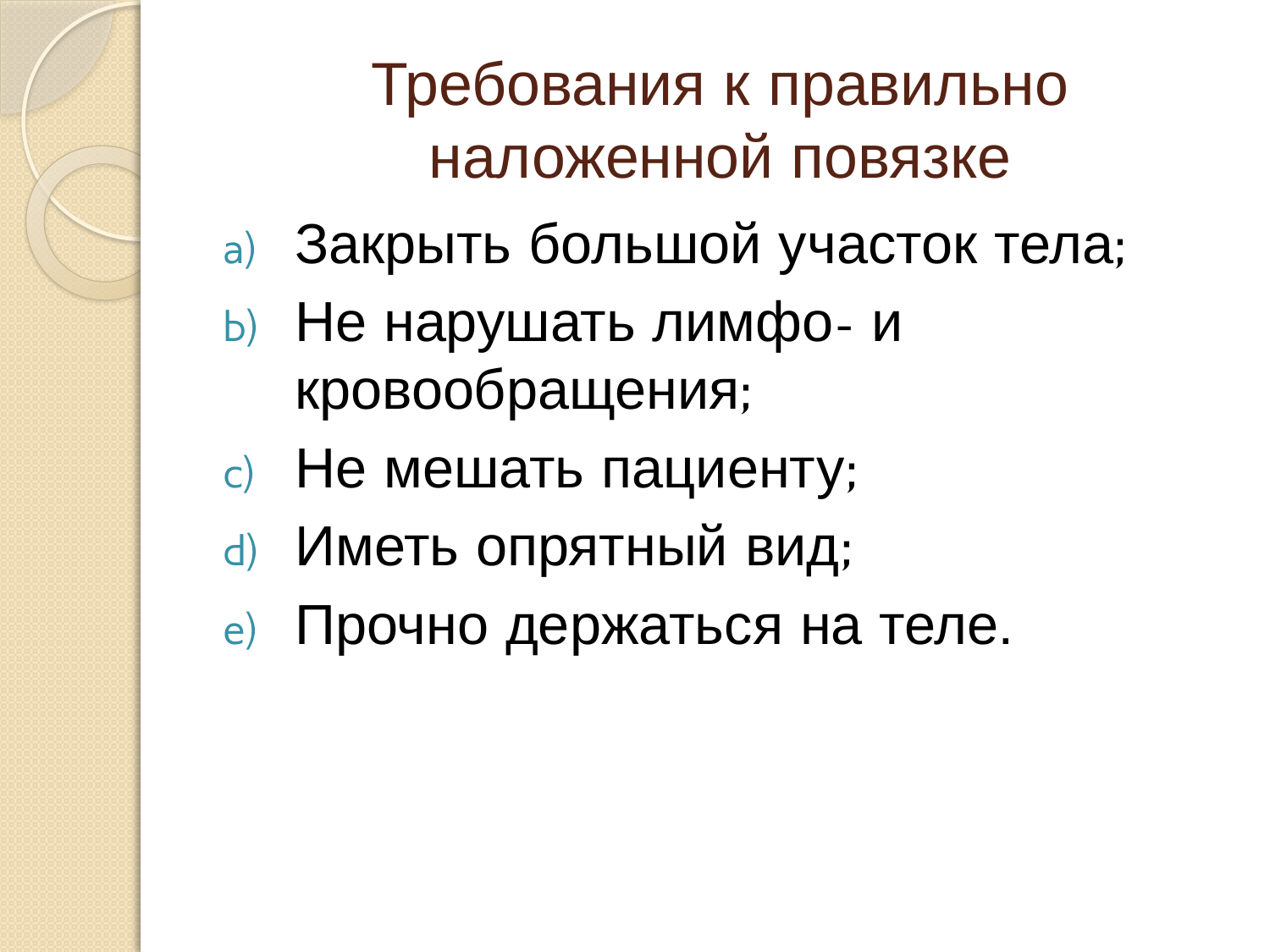

# Требования к правильно наложенной повязке
Закрыть большой участок тела;
Не нарушать лимфо- и кровообращения;
Не мешать пациенту;
Иметь опрятный вид;
Прочно держаться на теле.